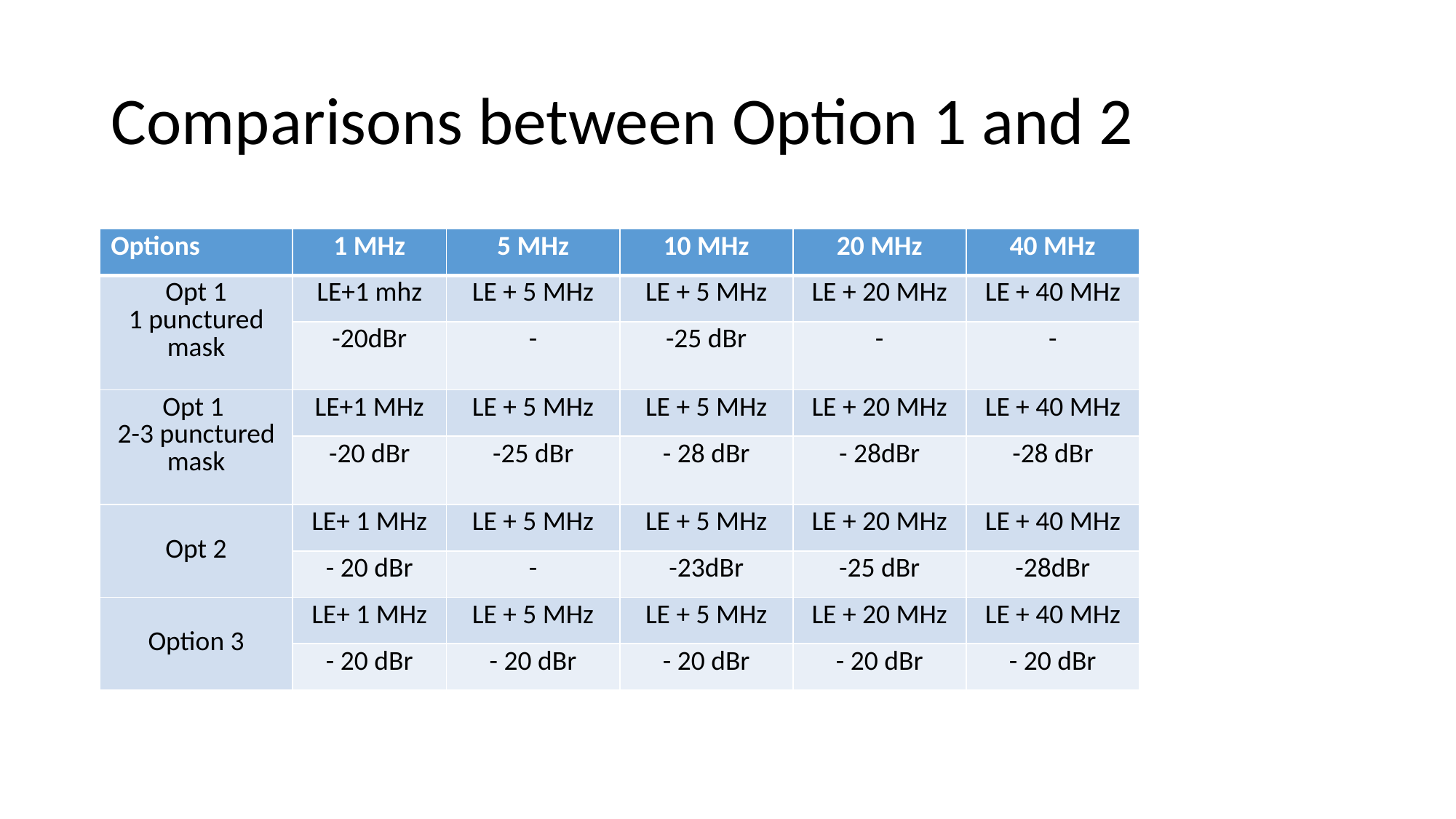

# Comparisons between Option 1 and 2
| Options | 1 MHz | 5 MHz | 10 MHz | 20 MHz | 40 MHz |
| --- | --- | --- | --- | --- | --- |
| Opt 1 1 punctured mask | LE+1 mhz | LE + 5 MHz | LE + 5 MHz | LE + 20 MHz | LE + 40 MHz |
|  | -20dBr | - | -25 dBr | - | - |
| Opt 1 2-3 punctured mask | LE+1 MHz | LE + 5 MHz | LE + 5 MHz | LE + 20 MHz | LE + 40 MHz |
|  | -20 dBr | -25 dBr | - 28 dBr | - 28dBr | -28 dBr |
| Opt 2 | LE+ 1 MHz | LE + 5 MHz | LE + 5 MHz | LE + 20 MHz | LE + 40 MHz |
|  | - 20 dBr | - | -23dBr | -25 dBr | -28dBr |
| Option 3 | LE+ 1 MHz | LE + 5 MHz | LE + 5 MHz | LE + 20 MHz | LE + 40 MHz |
|  | - 20 dBr | - 20 dBr | - 20 dBr | - 20 dBr | - 20 dBr |